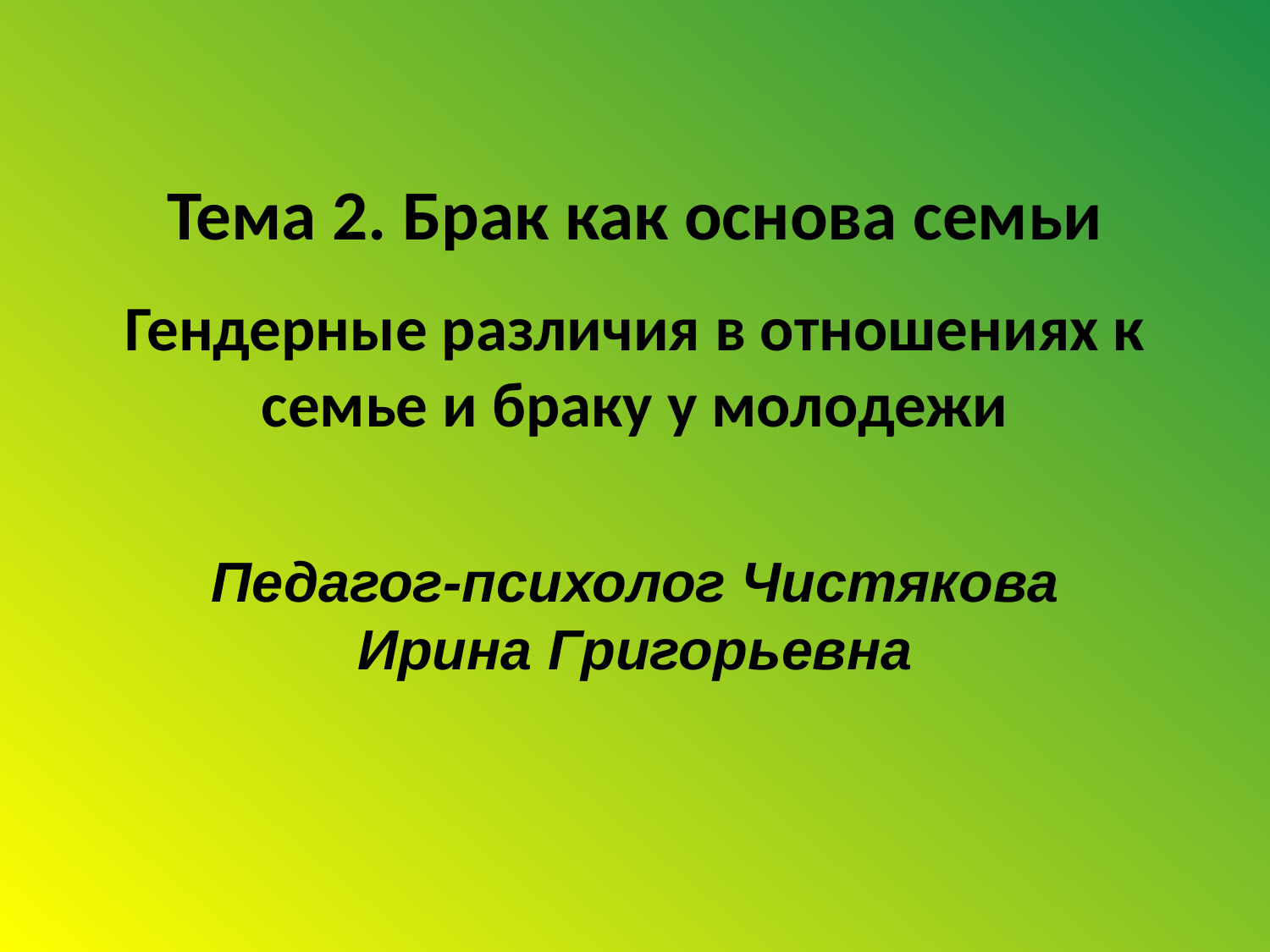

# Тема 2. Брак как основа семьи Гендерные различия в отношениях к семье и браку у молодежи
Педагог-психолог Чистякова Ирина Григорьевна